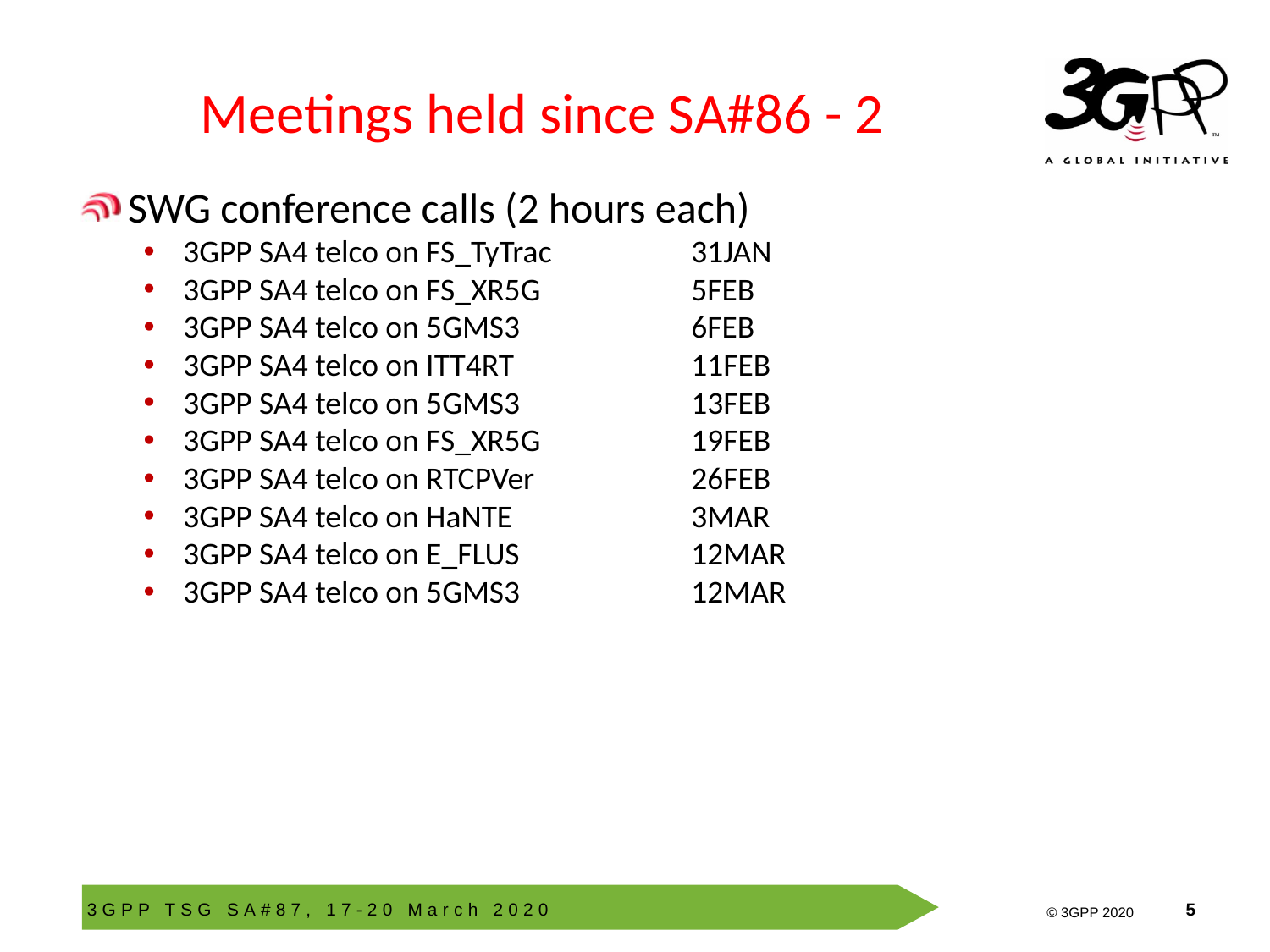

# Meetings held since SA#86 - 2
SWG conference calls (2 hours each)
3GPP SA4 telco on FS_TyTrac		31JAN
3GPP SA4 telco on FS_XR5G		5FEB
3GPP SA4 telco on 5GMS3		6FEB
3GPP SA4 telco on ITT4RT		11FEB
3GPP SA4 telco on 5GMS3		13FEB
3GPP SA4 telco on FS_XR5G		19FEB
3GPP SA4 telco on RTCPVer		26FEB
3GPP SA4 telco on HaNTE		3MAR
3GPP SA4 telco on E_FLUS		12MAR
3GPP SA4 telco on 5GMS3		12MAR